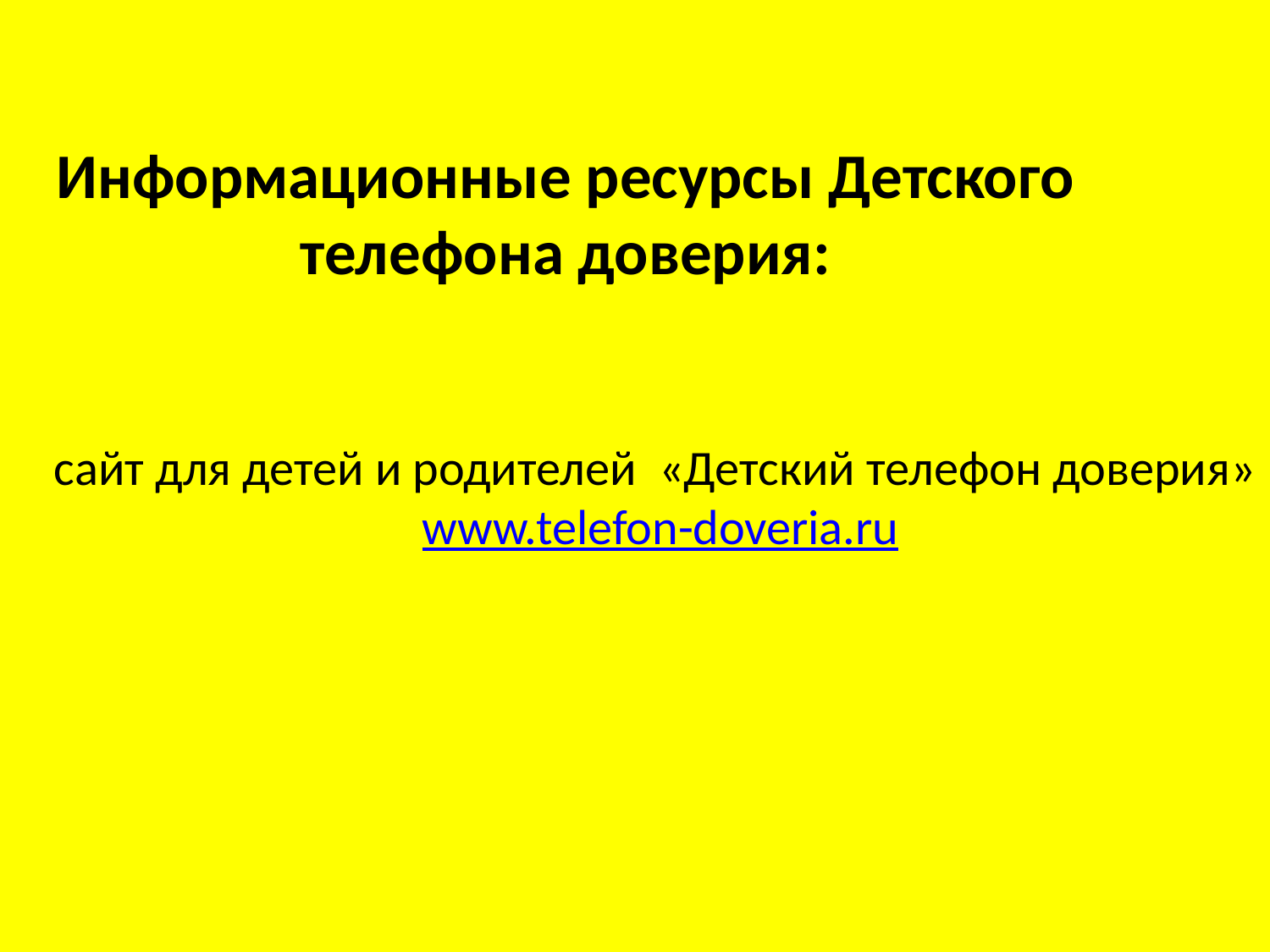

Информационные ресурсы Детского телефона доверия:

сайт для детей и родителей  «Детский телефон доверия»
 www.telefon-doveria.ru